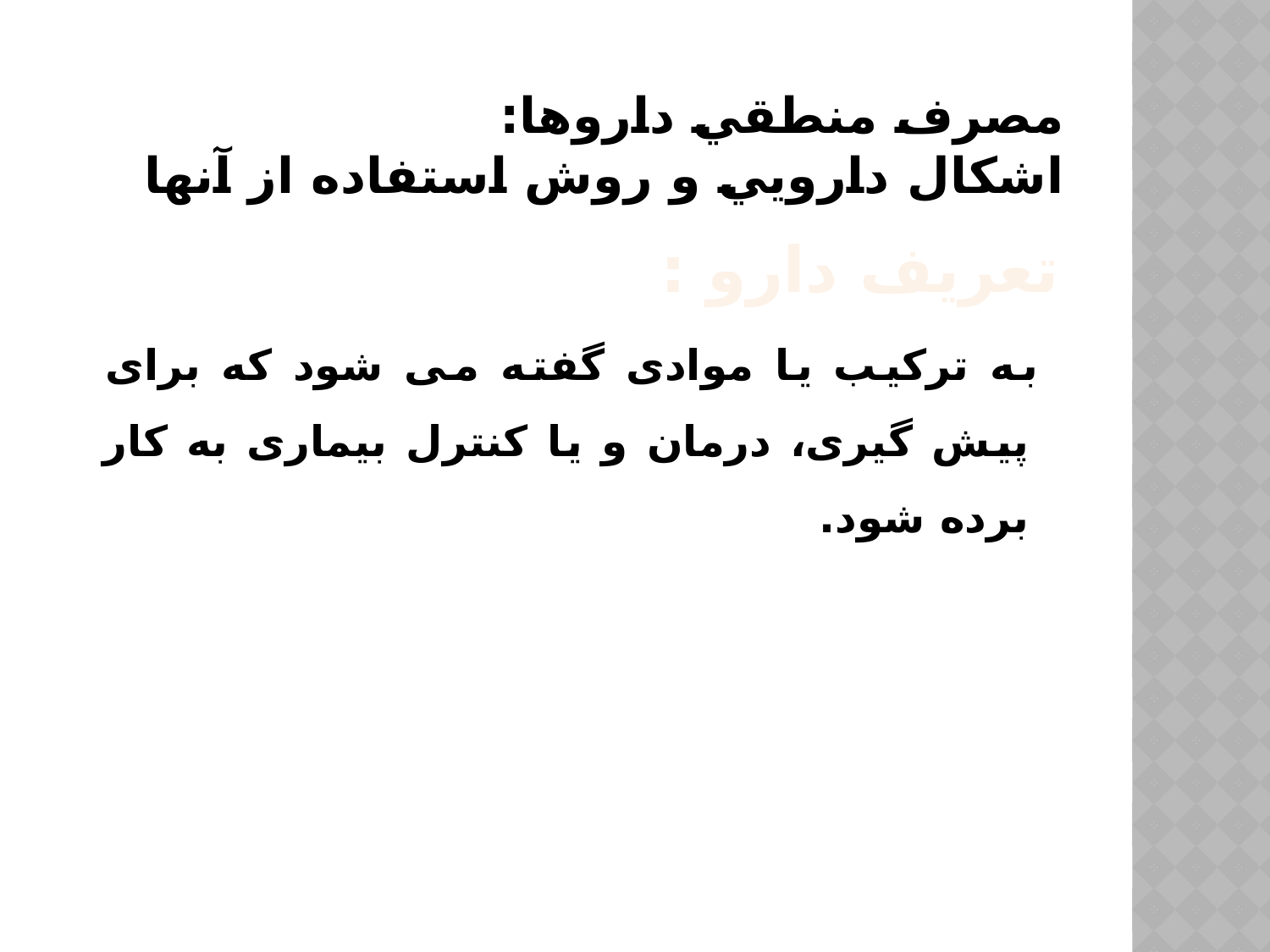

# مصرف منطقي داروها: اشكال دارويي و روش استفاده از آنها
تعريف دارو :
 	به ترکیب یا موادی گفته می شود که برای پیش گیری، درمان و یا کنترل بیماری به کار برده شود.